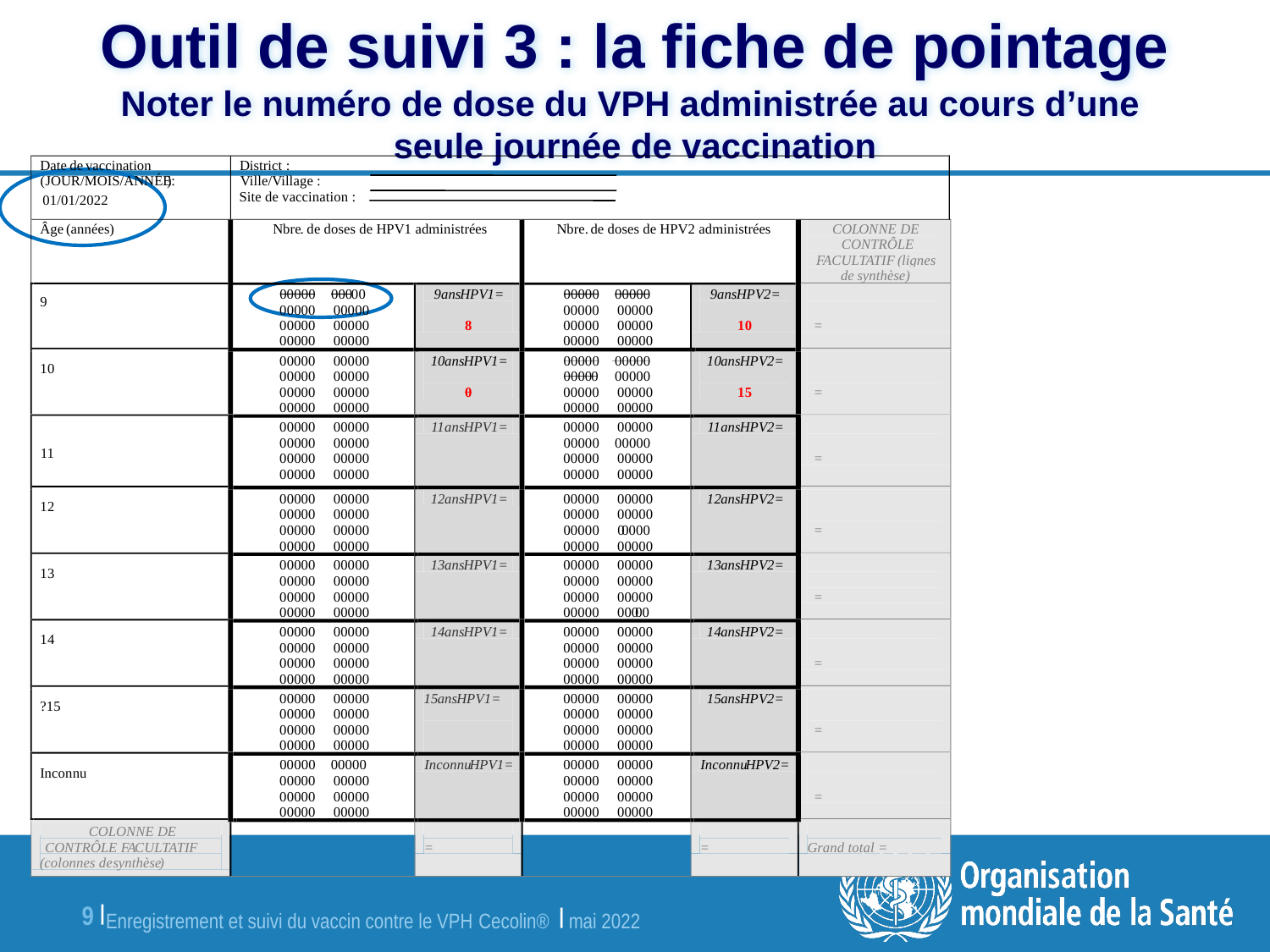

# Outil de suivi 3 : la fiche de pointage Noter le numéro de dose du VPH administrée au cours d’une seule journée de vaccination

Date
de

vaccination

District :

(
JOUR/MOIS/ANNÉE
):
Ville/Village :

Site de vaccination :

01/01/2022

Âge

(années)

Nbre
.

de doses de HPV1 administrées

Nbre.

de doses de HPV2 administrées

COL
ONNE DE

CONTRÔLE

FACULTATIF
(
lignes

de
synthèse)

00000

000
00

9
ans
HPV1=

00000

00000

9
ans
HPV2=

9

00000     00000

00000     00000

00000     00000

8
00000     00000

10

=

00000     00000

00000     00000

00000     00000

10
ans
HPV1=

10

00000     00000

00000     00000

0

00000     00000

00000

00000

10
ans
HPV2=

0000
0

00000

00000     00000

15

=

00000     00000

00000     00000

11
ans
HPV1=

00000     00000

11
ans
HPV2=

00000     00000

00000

00000

11

00000     00000

00000     00000

=

00000     00000

00000     00000

00000     00000

12
ans
HPV1=

00000     00000

12
ans
HPV2=

12

00000     00000

00000     00000

00000     00000

00000     0
0000

=

00000     00000

00000     00000

00000     00000

13
ans
HPV1=

00000     00000

13
ans
HPV2=

13

00000     00000

00000     00000

00000     00000

00000     00000

=

00000     00000

00000     000
00

00000     00000

14
ans
HPV1=

00000     00000

14
ans
HPV2=

14

00000     00000

00000     00000

00000     00000

00000     00000

=

00000     00000

00000     00000

00000     00000

15
ans
HPV1=

00000     00000
?15

00000     00000

00000     00000

00000     00000

15
ans
HPV2=

00000     00000

00000     00000

=

00000     00000

00000

00000

Inconnu
HPV1=

00000     00000

Inconnu
HPV2=

Inconnu

00000     00000

00000     00000

00000     00000

00000     00000

=

00000     00000

00000     00000

COLONNE DE

CONTRÔLE FA
CULTATIF
=

=

Grand total =

(colonnes de
synthèse
)